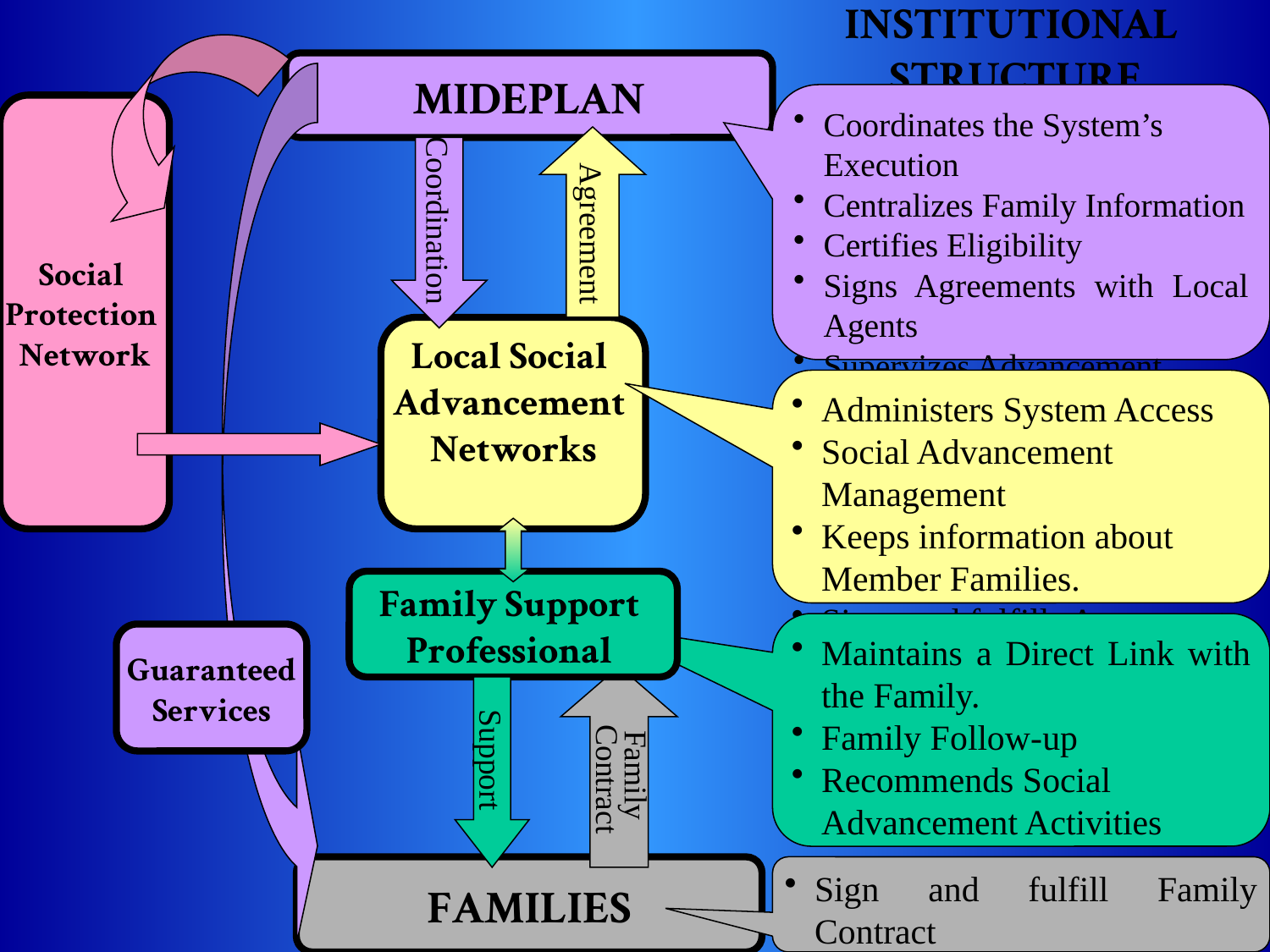

# INSTITUTIONAL  STRUCTURE
MIDEPLAN

Coordinates the System’s  Execution
Centralizes Family Information
Certifies Eligibility
Signs Agreements with Local Agents
Supervizes Advancement System
Social
Protection
Network
Agreement
Coordination
Local Social
Advancement
Networks

Administers System Access
Social Advancement Management
Keeps information about Member Families.
Signs and fulfills Agreement

Family Support
Professional
Maintains a Direct Link with the Family.
Family Follow-up
Recommends Social Advancement Activities
Guaranteed
Services
Family
Contract
Support
FAMILIES
Sign and fulfill Family Contract